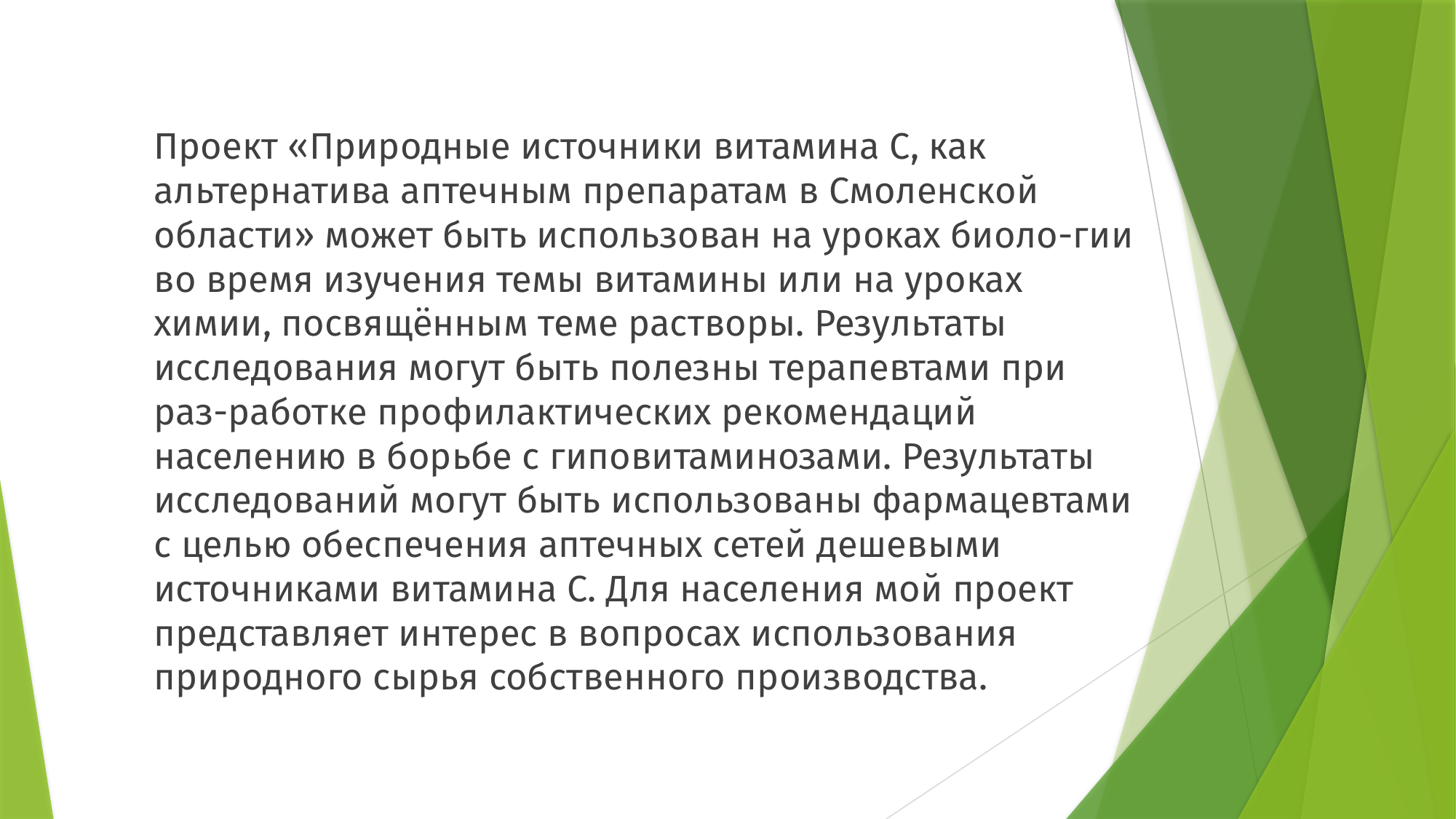

Проект «Природные источники витамина С, как альтернатива аптечным препаратам в Смоленской области» может быть использован на уроках биоло-гии во время изучения темы витамины или на уроках химии, посвящённым теме растворы. Результаты исследования могут быть полезны терапевтами при раз-работке профилактических рекомендаций населению в борьбе с гиповитаминозами. Результаты исследований могут быть использованы фармацевтами с целью обеспечения аптечных сетей дешевыми источниками витамина С. Для населения мой проект представляет интерес в вопросах использования природного сырья собственного производства.